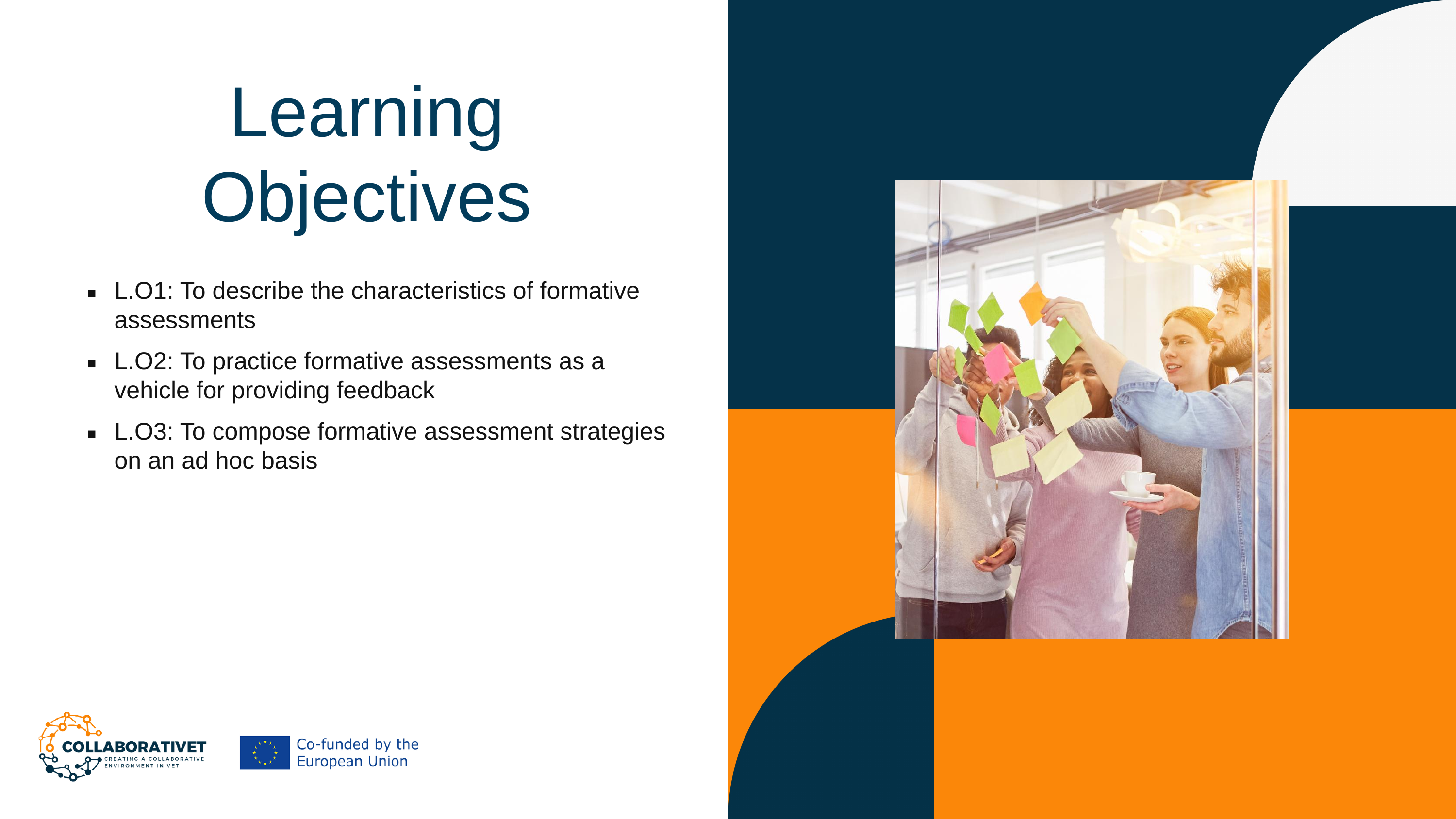

Learning Objectives

L.O1: To describe the characteristics of formative assessments
L.O2: To practice formative assessments as a vehicle for providing feedback
L.O3: To compose formative assessment strategies on an ad hoc basis